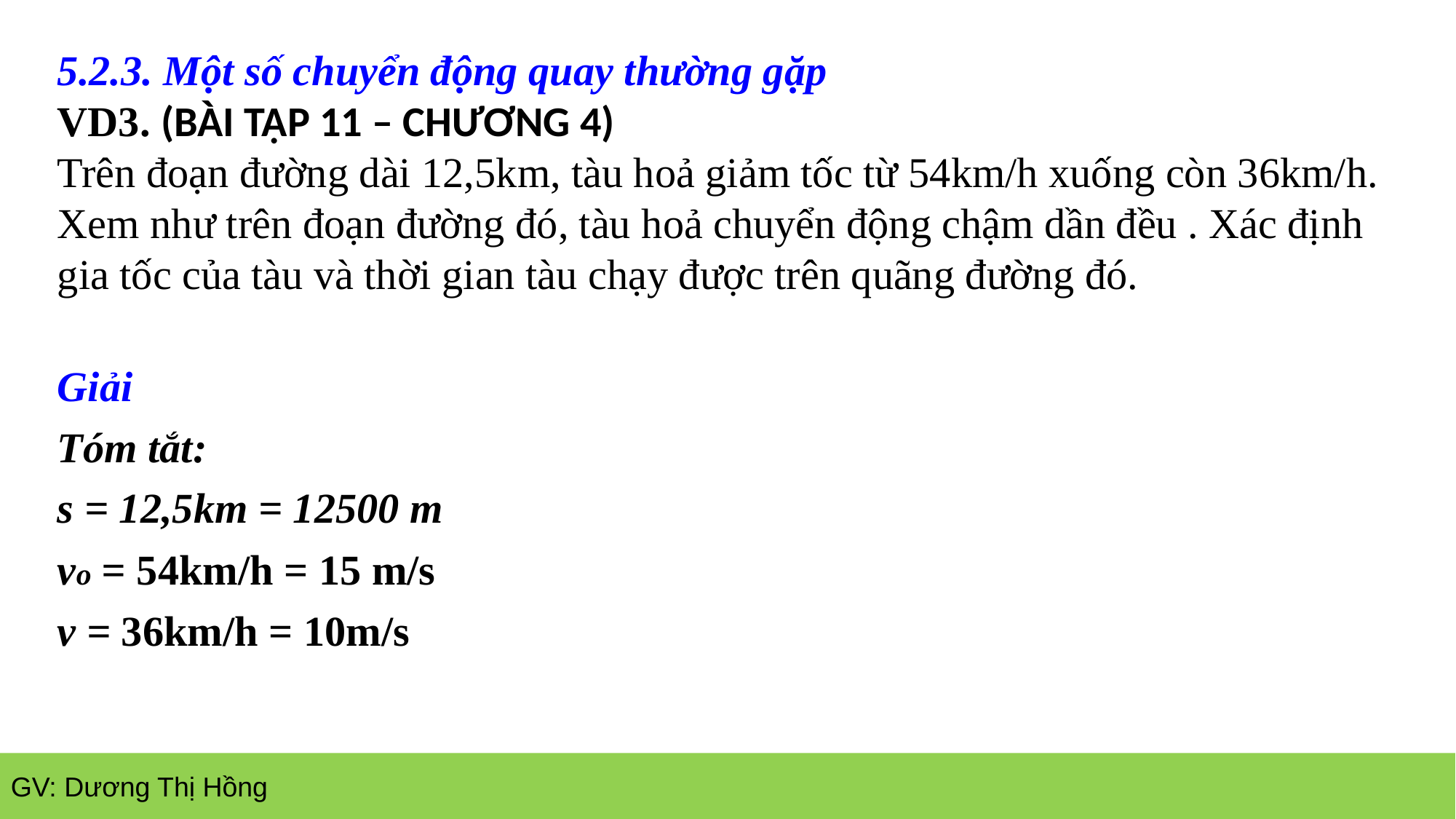

5.2.3. Một số chuyển động quay thường gặp
VD3. (BÀI TẬP 11 – CHƯƠNG 4)
Trên đoạn đường dài 12,5km, tàu hoả giảm tốc từ 54km/h xuống còn 36km/h. Xem như trên đoạn đường đó, tàu hoả chuyển động chậm dần đều . Xác định gia tốc của tàu và thời gian tàu chạy được trên quãng đường đó.

Giải
Tóm tắt:
s = 12,5km = 12500 m
vo = 54km/h = 15 m/s
v = 36km/h = 10m/s

GV: Dương Thị Hồng
GV: Dương Thị Hồng